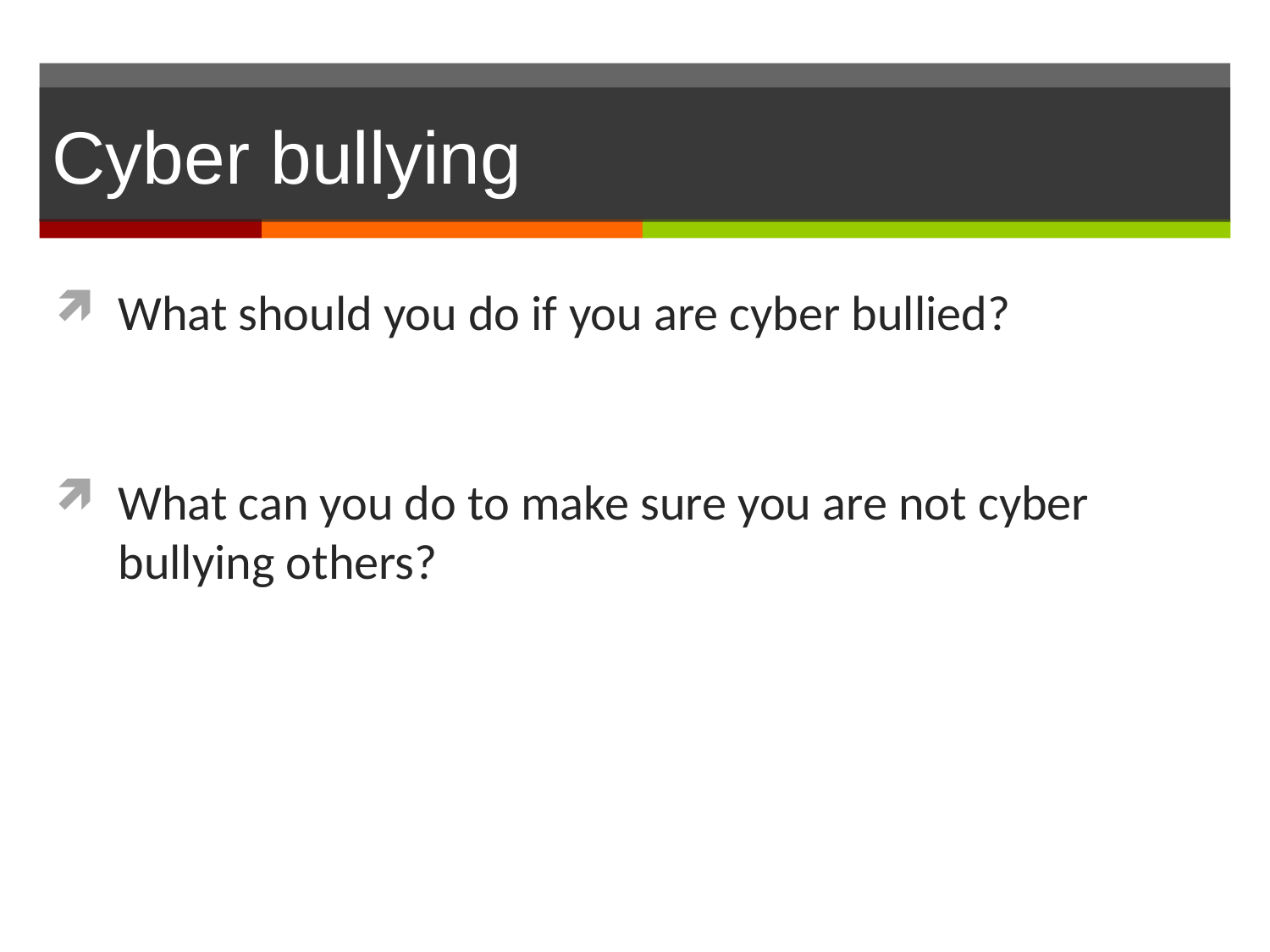

# Cyber bullying
What should you do if you are cyber bullied?

What can you do to make sure you are not cyber bullying others?